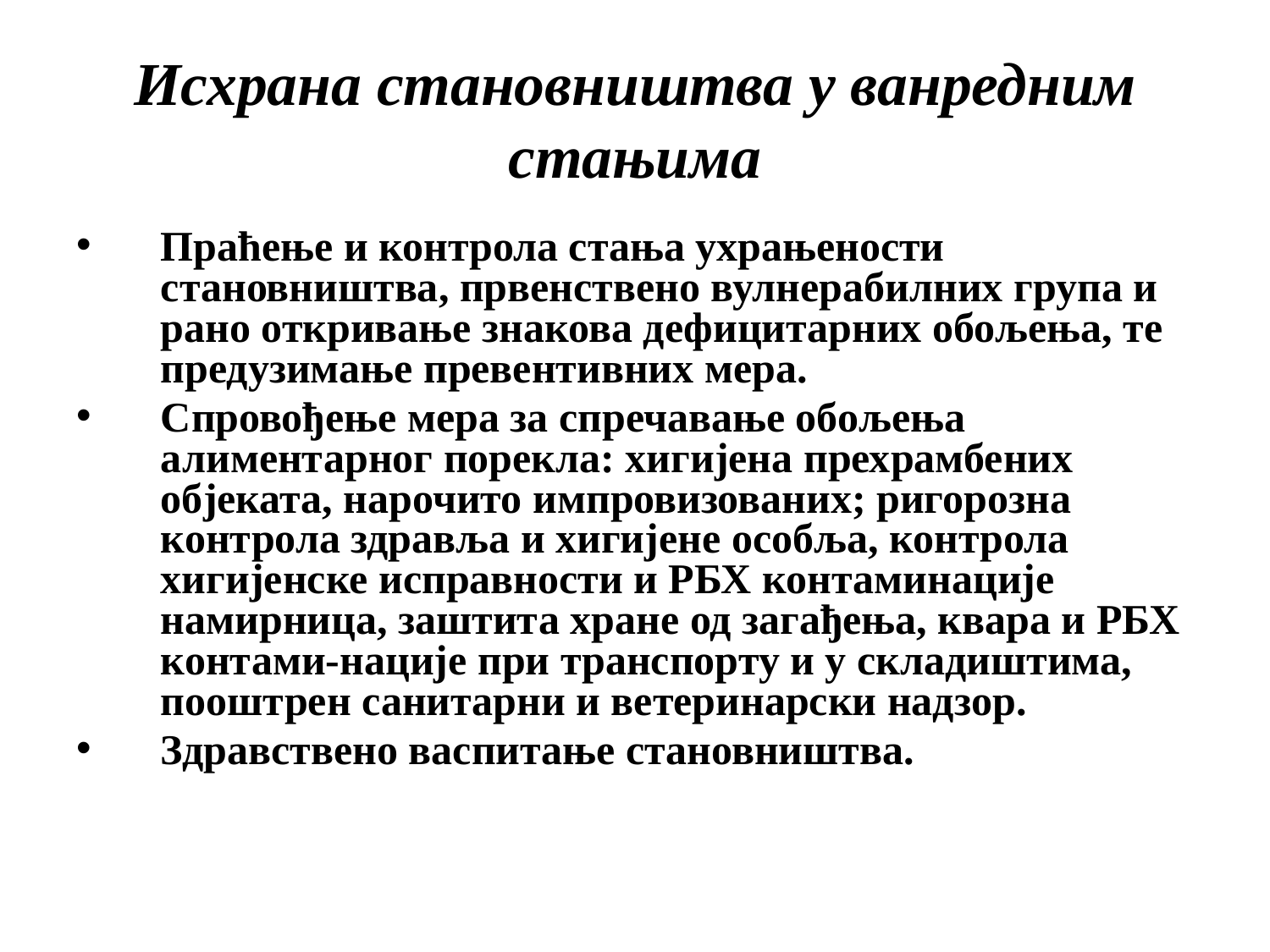

# Исхрана становништва у ванредним стањима
Праћење и контрола стања ухрањености становништва, првенствено вулнерабилних група и рано откривање знакова дефицитарних обољења, те предузимање превентивних мера.
Спровођење мера за спречавање обољења алиментарног порекла: хигијена прехрамбених објеката, нарочито импровизованих; ригорозна контрола здравља и хигијене особља, контрола хигијенске исправности и РБХ контаминације намирница, заштита хране од загађења, квара и РБХ контами-нације при транспорту и у складиштима, пооштрен санитарни и ветеринарски надзор.
Здравствено васпитање становништва.